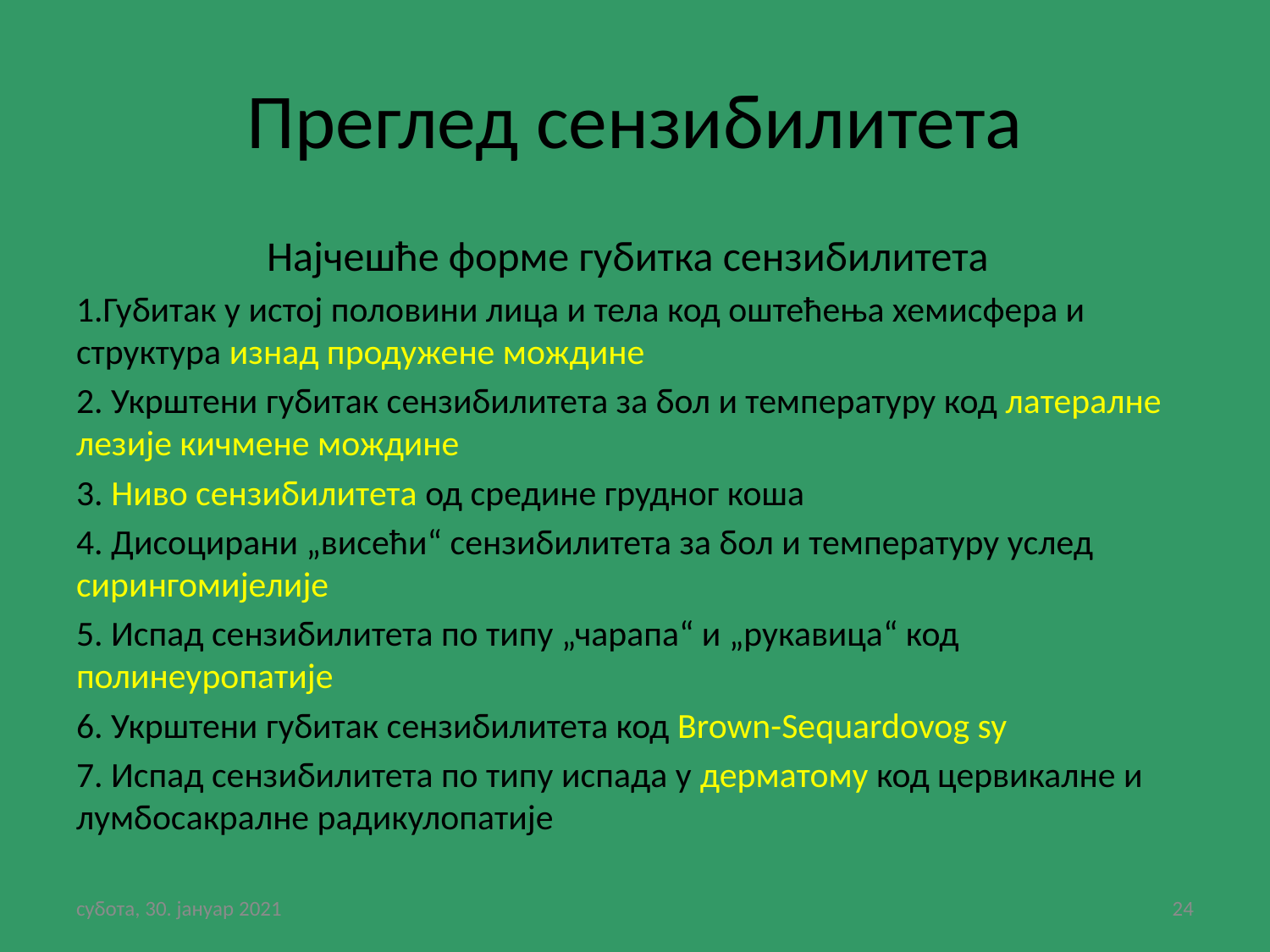

# Преглед сензибилитета
                    Најчешће форме губитка сензибилитета
1.Губитак у истој половини лица и тела код оштећења хемисфера и структура изнад продужене мождине
2. Укрштени губитак сензибилитета за бол и температуру код латералне лезије кичмене мождине
3. Ниво сензибилитета од средине грудног коша
4. Дисоцирани „висећи“ сензибилитета за бол и температуру услед сирингомијелије
5. Испад сензибилитета по типу „чарапа“ и „рукавица“ код полинеуропатије
6. Укрштени губитак сензибилитета код Brown-Sequardovog sy
7. Испад сензибилитета по типу испада у дерматому код цервикалне и лумбосакралне радикулопатије

субота, 30. јануар 2021
24